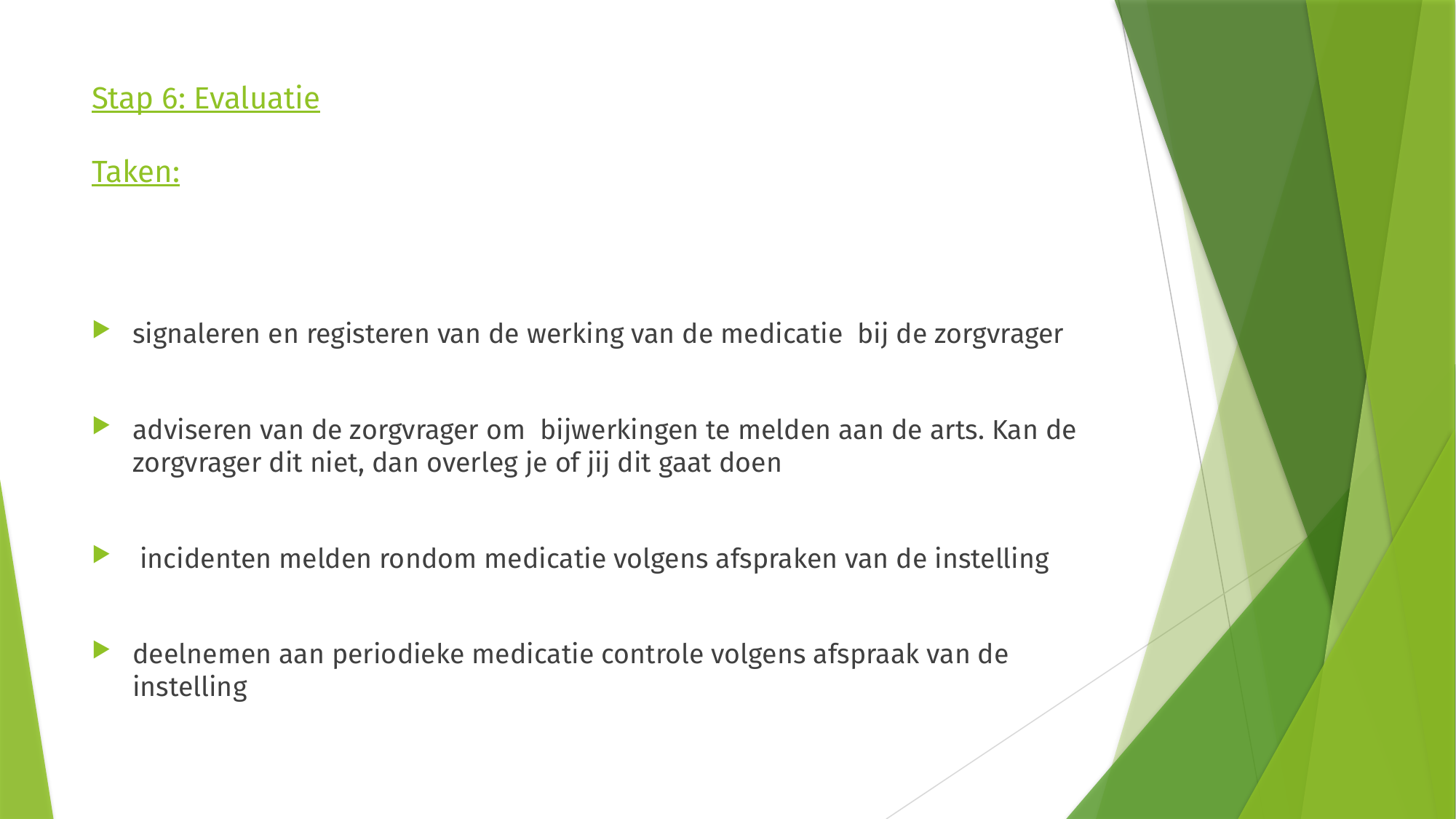

# Stap 6: Evaluatie Taken:

signaleren en registeren van de werking van de medicatie  bij de zorgvrager

adviseren van de zorgvrager om  bijwerkingen te melden aan de arts. Kan de zorgvrager dit niet, dan overleg je of jij dit gaat doen

 incidenten melden rondom medicatie volgens afspraken van de instelling

deelnemen aan periodieke medicatie controle volgens afspraak van de instelling